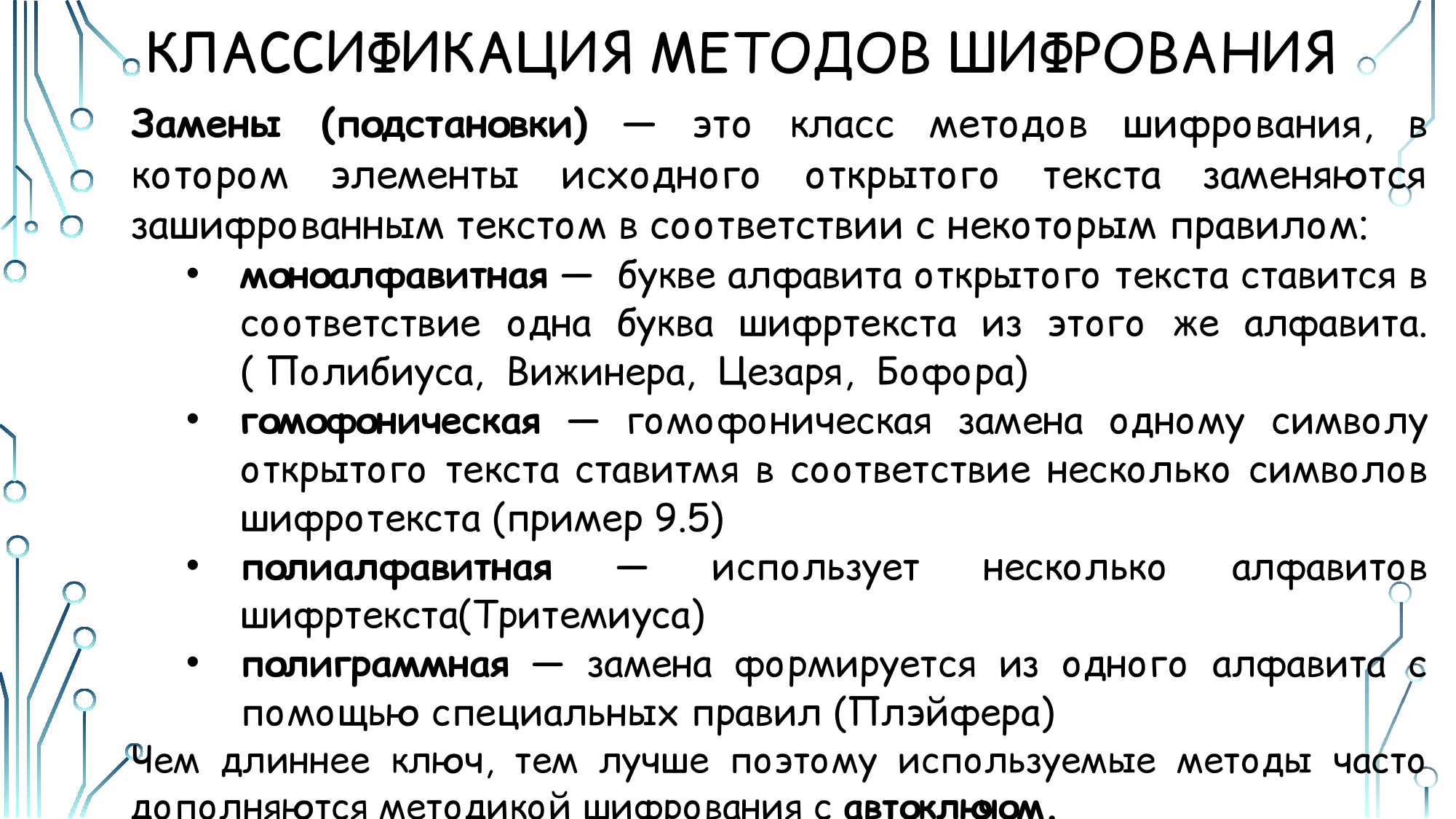

# Классификация методов Шифрования
Замены (подстановки) — это класс методов шифрования, в котором элементы исходного открытого текста заменяются зашифрованным текстом в соответствии с некоторым правилом:
моноалфавитная —  букве алфавита открытого текста ставится в соответствие одна буква шифртекста из этого же алфавита. ( Полибиуса,  Вижинера,  Цезаря,  Бофора)
гомофоническая — гомофоническая замена одному символу открытого текста ставитмя в соответствие несколько символов шифротекста (пример 9.5)
полиалфавитная — использует несколько алфавитов шифртекста(Тритемиуса)
полиграммная — замена формируется из одного алфавита с помощью специальных правил (Плэйфера)
Чем длиннее ключ, тем лучше поэтому используемые методы часто дополняются методикой шифрования с автоключом.